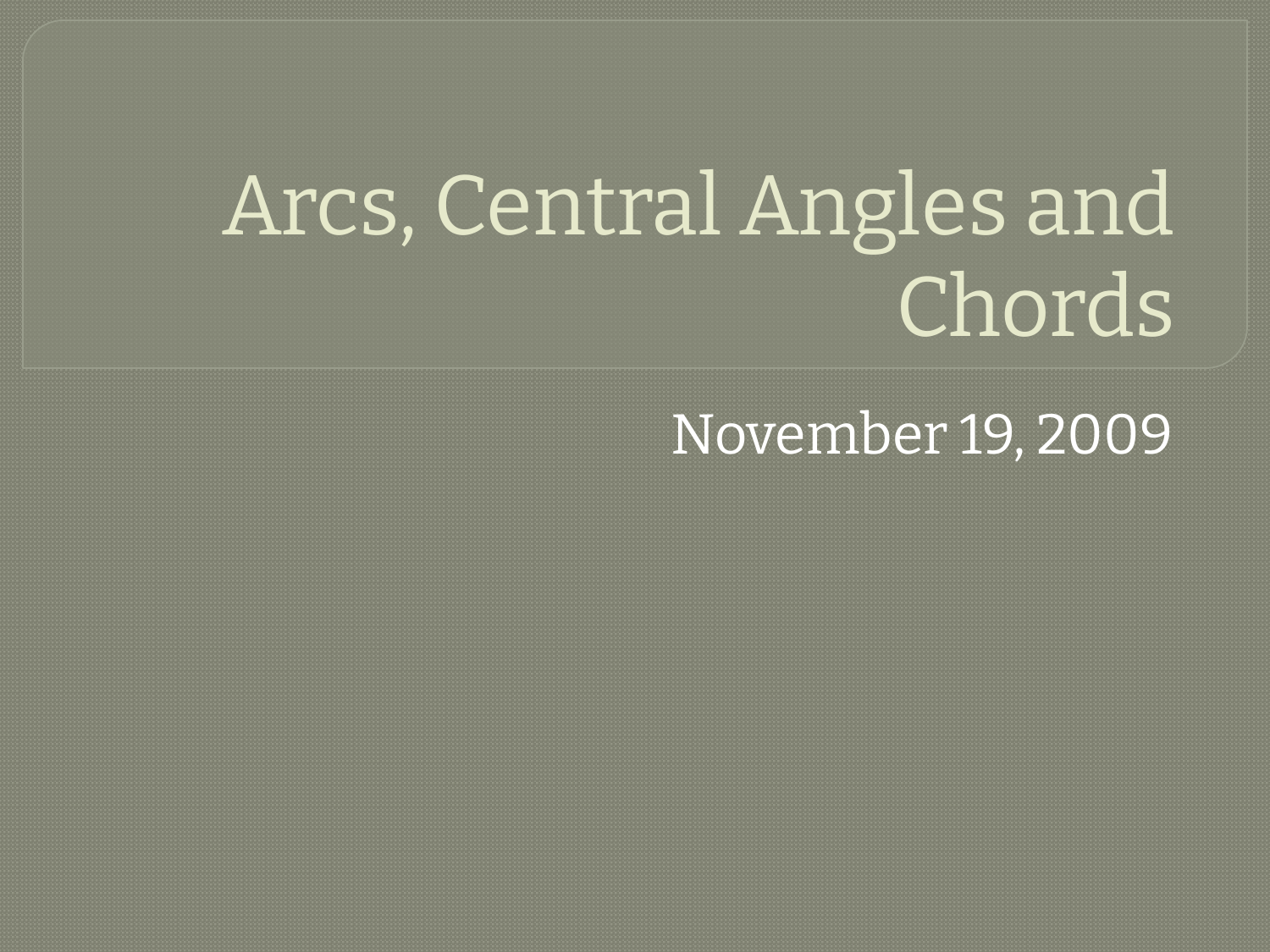

# Arcs, Central Angles and Chords
November 19, 2009